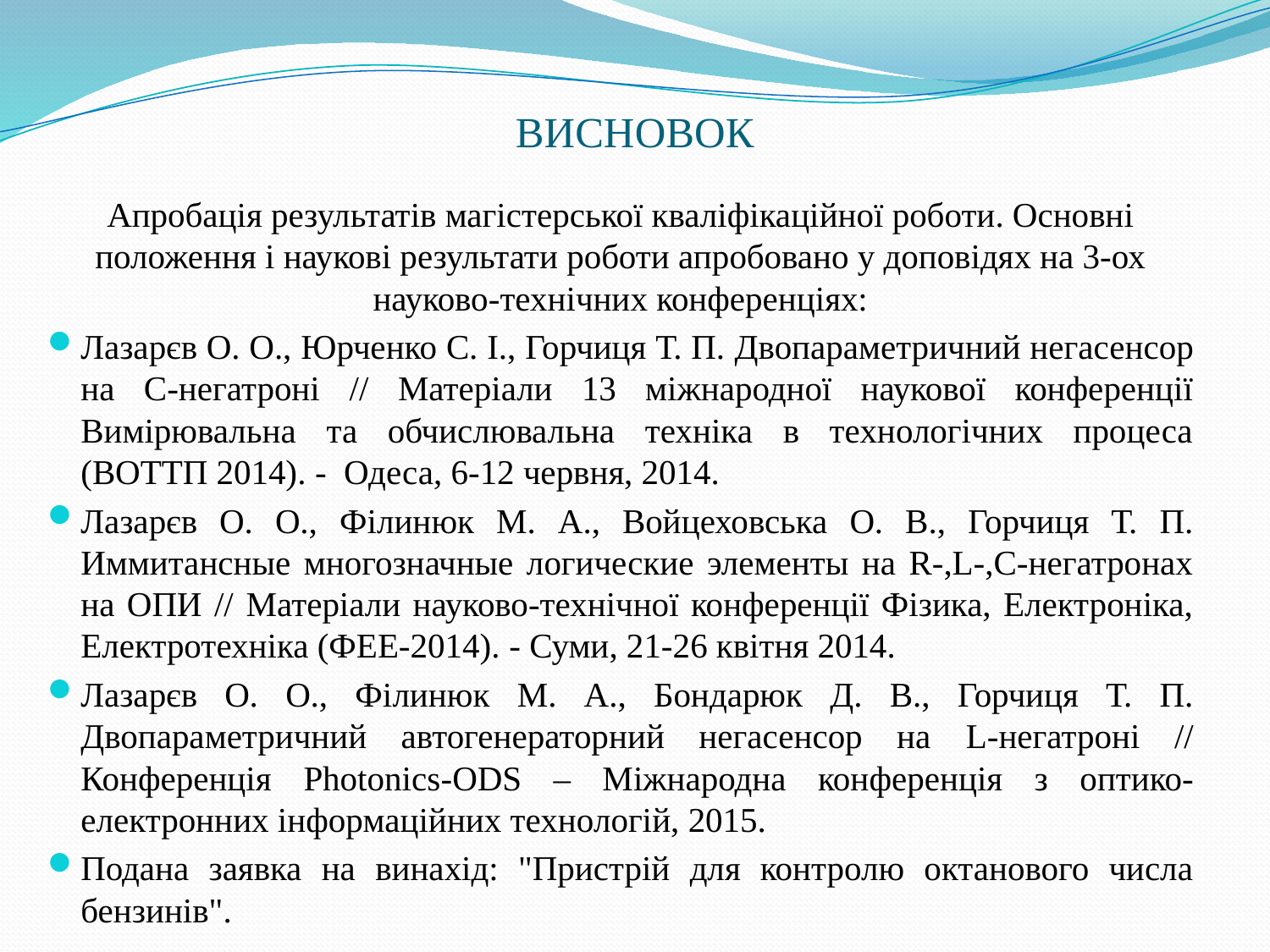

# ВИСНОВОК
Апробація результатів магістерської кваліфікаційної роботи. Основні положення і наукові результати роботи апробовано у доповідях на 3-ох науково-технічних конференціях:
Лазарєв О. О., Юрченко С. І., Горчиця Т. П. Двопараметричний негасенсор на C-негатроні // Матеріали 13 міжнародної наукової конференції Вимірювальна та обчислювальна техніка в технологічних процеса (ВОТТП 2014). -  Одеса, 6-12 червня, 2014.
Лазарєв О. О., Філинюк М. А., Войцеховська О. В., Горчиця Т. П. Иммитансные многозначные логические элементы на R-,L-,C-негатронах на ОПИ // Матеріали науково-технічної конференції Фізика, Електроніка, Електротехніка (ФЕЕ-2014). - Суми, 21-26 квітня 2014.
Лазарєв О. О., Філинюк М. А., Бондарюк Д. В., Горчиця Т. П. Двопараметричний автогенераторний негасенсор на L-негатроні // Конференція Photonics-ODS – Міжнародна кон­ференція з оптико-електронних інфор­маційних техно­логій, 2015.
Подана заявка на винахід: "Пристрій для контролю октанового числа бензинів".